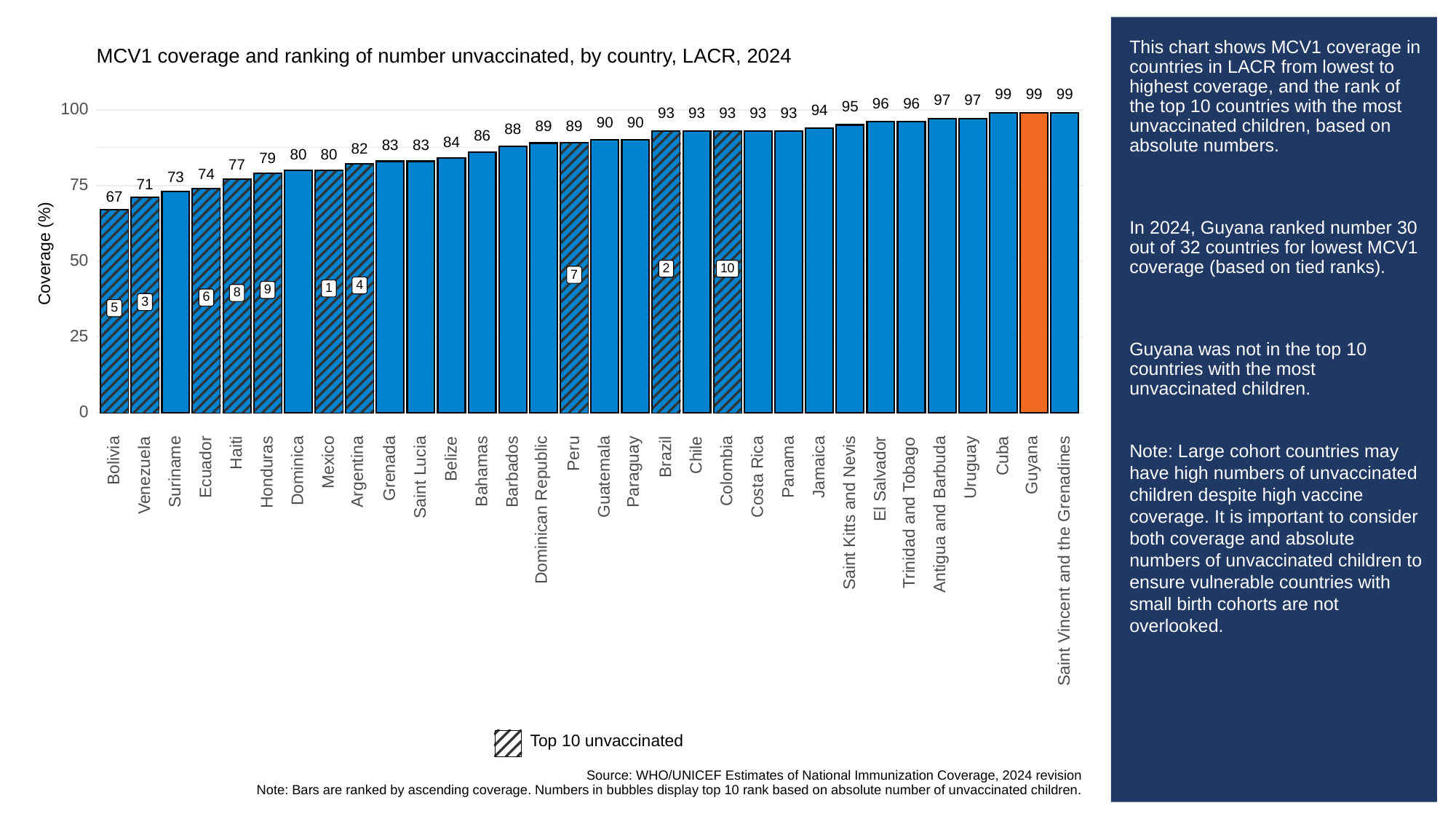

# This chart shows MCV1 coverage in countries in LACR from lowest to highest coverage, and the rank of the top 10 countries with the most unvaccinated children, based on absolute numbers.

In 2024, Guyana ranked number 30 out of 32 countries for lowest MCV1 coverage (based on tied ranks).

Guyana was not in the top 10 countries with the most unvaccinated children.

Note: Large cohort countries may have high numbers of unvaccinated children despite high vaccine coverage. It is important to consider both coverage and absolute numbers of unvaccinated children to ensure vulnerable countries with small birth cohorts are not overlooked.

MCV1 coverage and ranking of number unvaccinated, by country, LACR, 2024
99
99
99
97
97
96
96
95
100
94
93
93
93
93
93

90
90

89
89

88

86

84

83
83

82

80
80

79

77

74

73

71

75

67

Coverage (%)

50

10
2

7

4

1

9

8

6

3

5

25

0

Haiti
Peru
Chile
Cuba
Brazil
Belize
Bolivia
Mexico
Guyana
Uruguay
Jamaica
Ecuador
Panama
Grenada
Argentina
Paraguay
Dominica
Colombia
Bahamas
Suriname
Barbados
Honduras
Venezuela
Costa Rica
Guatemala
Saint Lucia
El Salvador
Dominican Republic
Trinidad and Tobago
Antigua and Barbuda
Saint Kitts and Nevis
Saint Vincent and the Grenadines

Top 10 unvaccinated

Source: WHO/UNICEF Estimates of National Immunization Coverage, 2024 revision
Note: Bars are ranked by ascending coverage. Numbers in bubbles display top 10 rank based on absolute number of unvaccinated children.